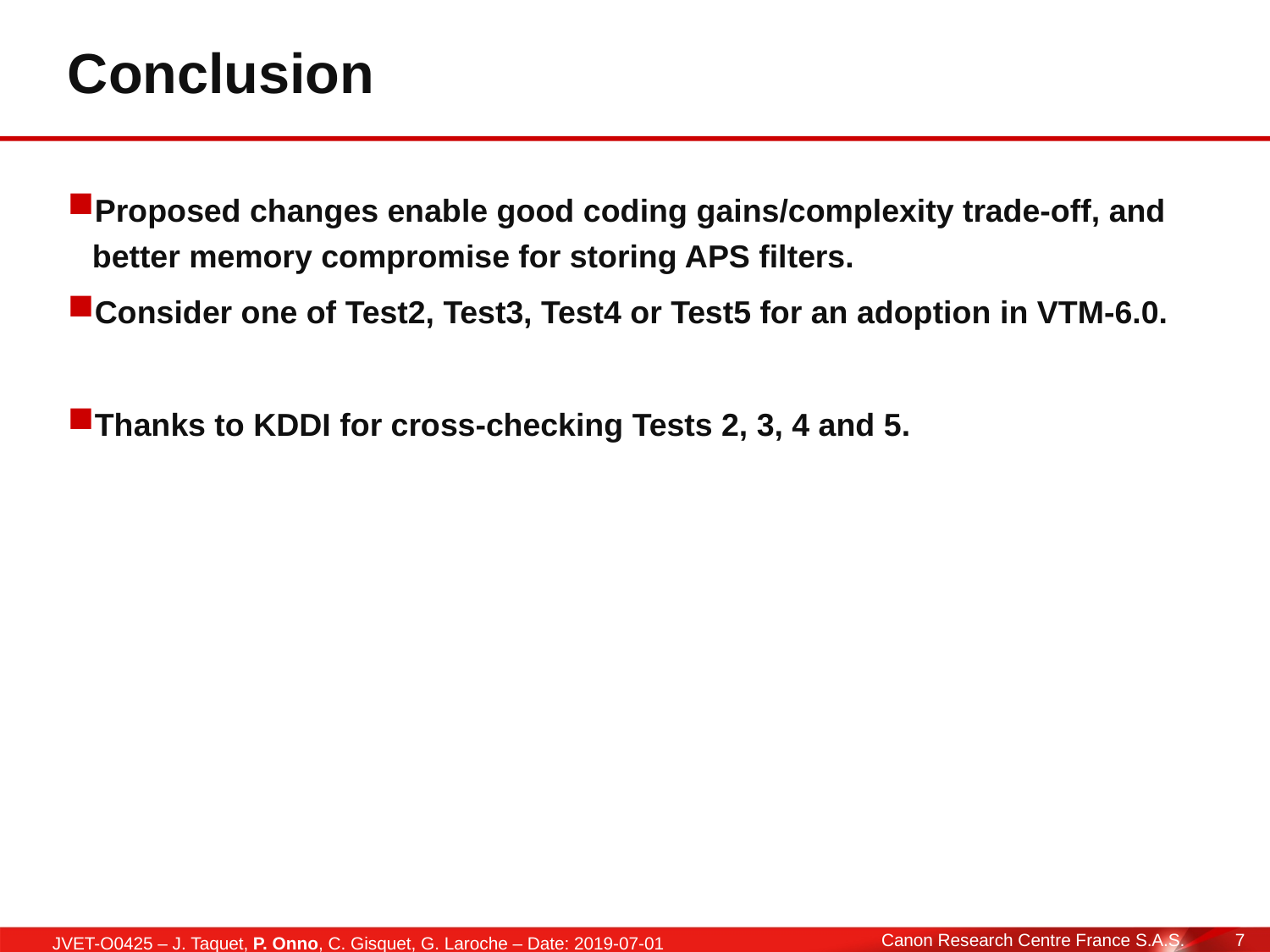

# Conclusion
Proposed changes enable good coding gains/complexity trade-off, and better memory compromise for storing APS filters.
Consider one of Test2, Test3, Test4 or Test5 for an adoption in VTM-6.0.

Thanks to KDDI for cross-checking Tests 2, 3, 4 and 5.
Canon Research Centre France S.A.S.
7